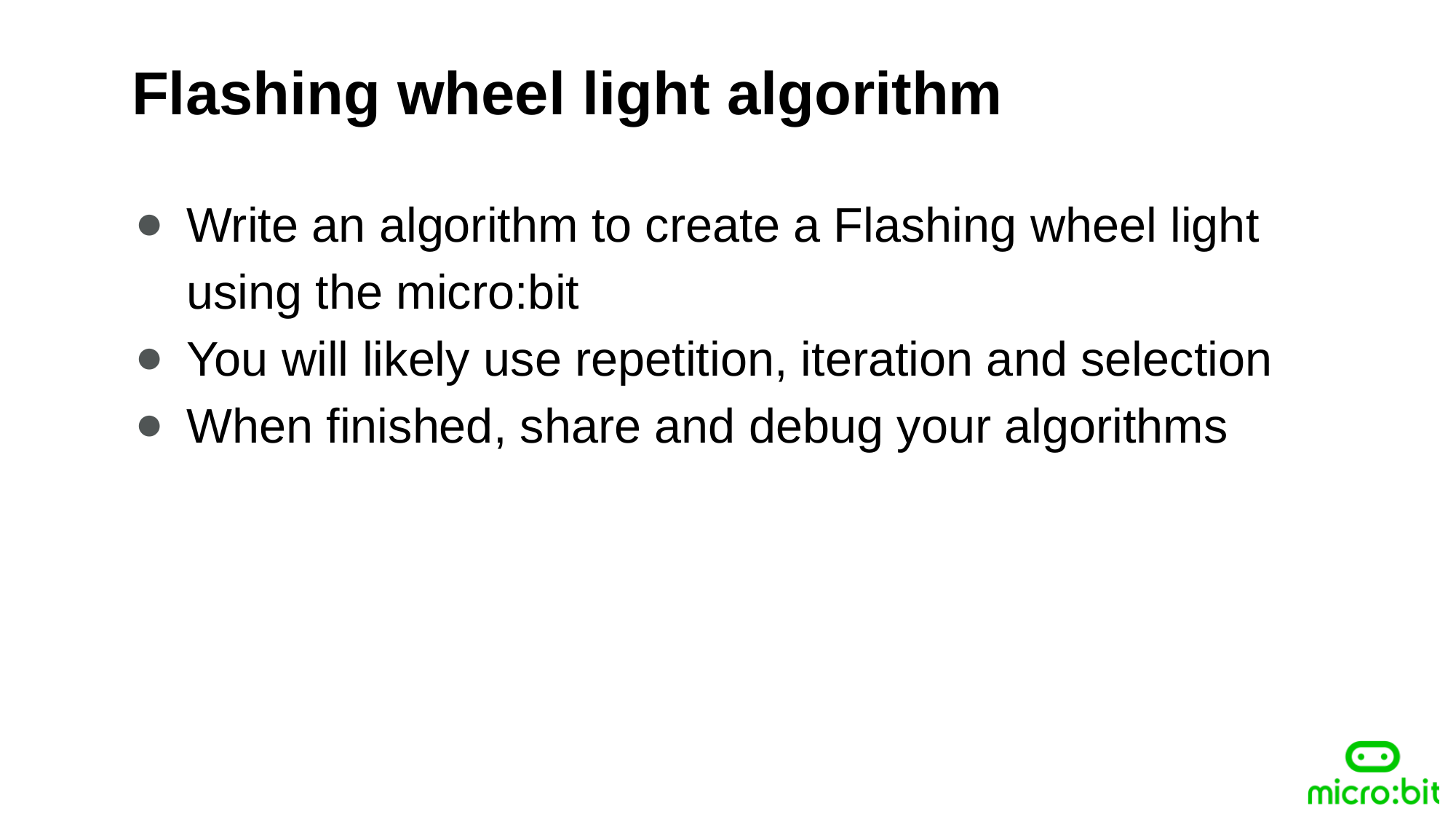

Flashing wheel light algorithm

Write an algorithm to create a Flashing wheel light using the micro:bit
You will likely use repetition, iteration and selection
When finished, share and debug your algorithms